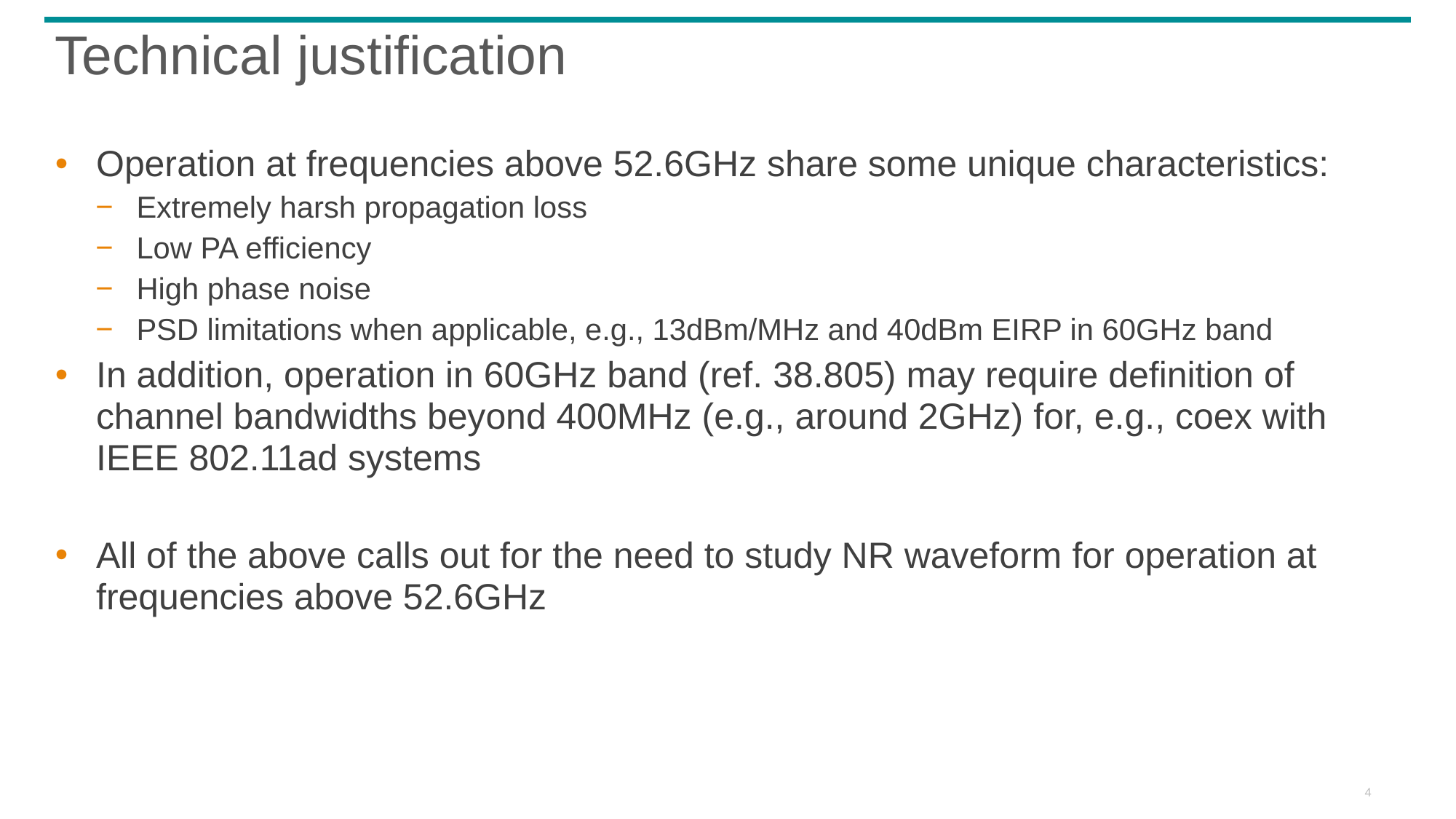

# Technical justification

Operation at frequencies above 52.6GHz share some unique characteristics:
Extremely harsh propagation loss
Low PA efficiency
High phase noise
PSD limitations when applicable, e.g., 13dBm/MHz and 40dBm EIRP in 60GHz band
In addition, operation in 60GHz band (ref. 38.805) may require definition of channel bandwidths beyond 400MHz (e.g., around 2GHz) for, e.g., coex with IEEE 802.11ad systems

All of the above calls out for the need to study NR waveform for operation at frequencies above 52.6GHz